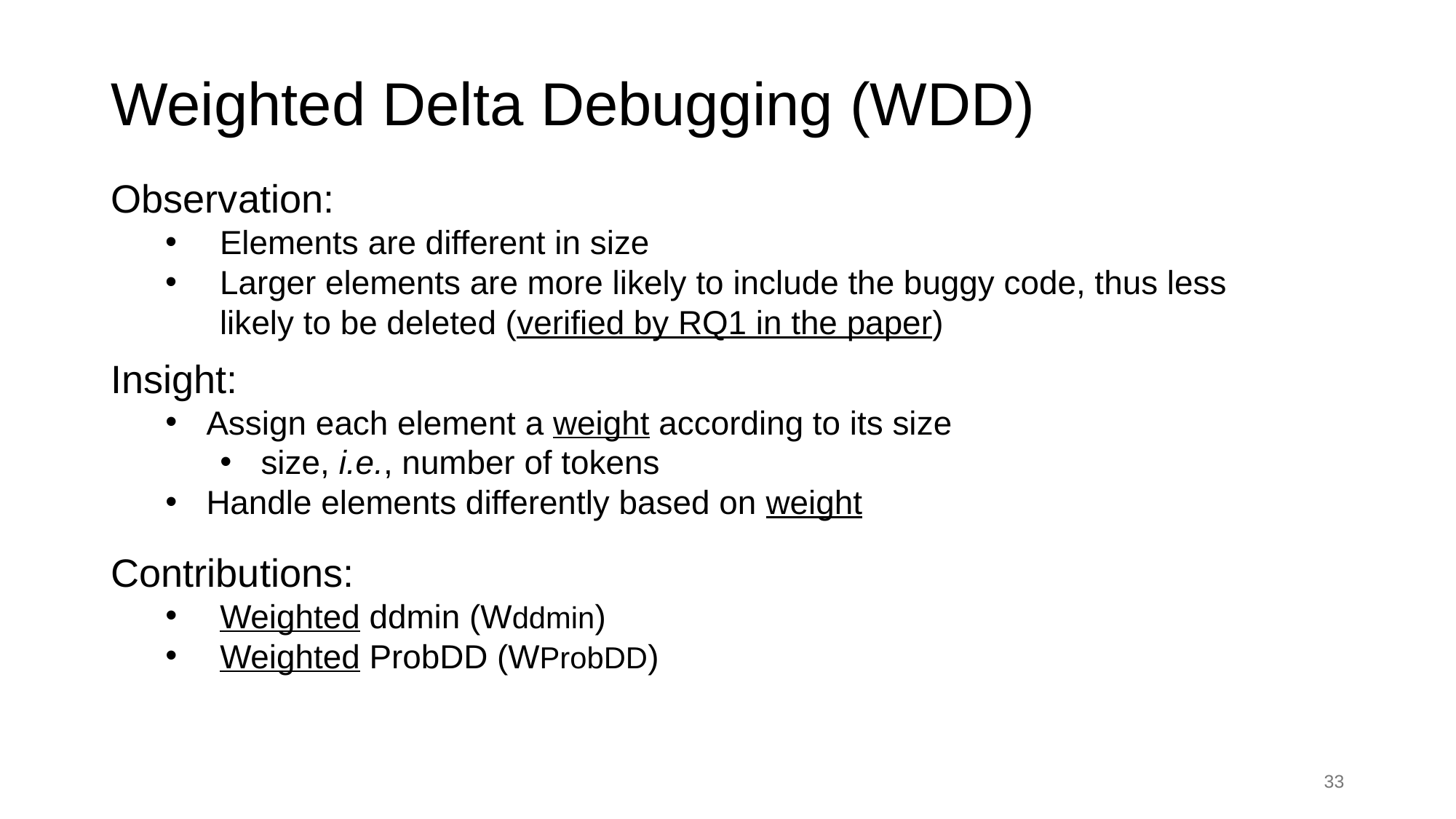

Weighted Delta Debugging (WDD)
Observation:
Elements are different in size
Larger elements are more likely to include the buggy code, thus less likely to be deleted (verified by RQ1 in the paper)
Insight:
Assign each element a weight according to its size
size, i.e., number of tokens
Handle elements differently based on weight
Contributions:
Weighted ddmin (Wddmin)
Weighted ProbDD (WProbDD)
33